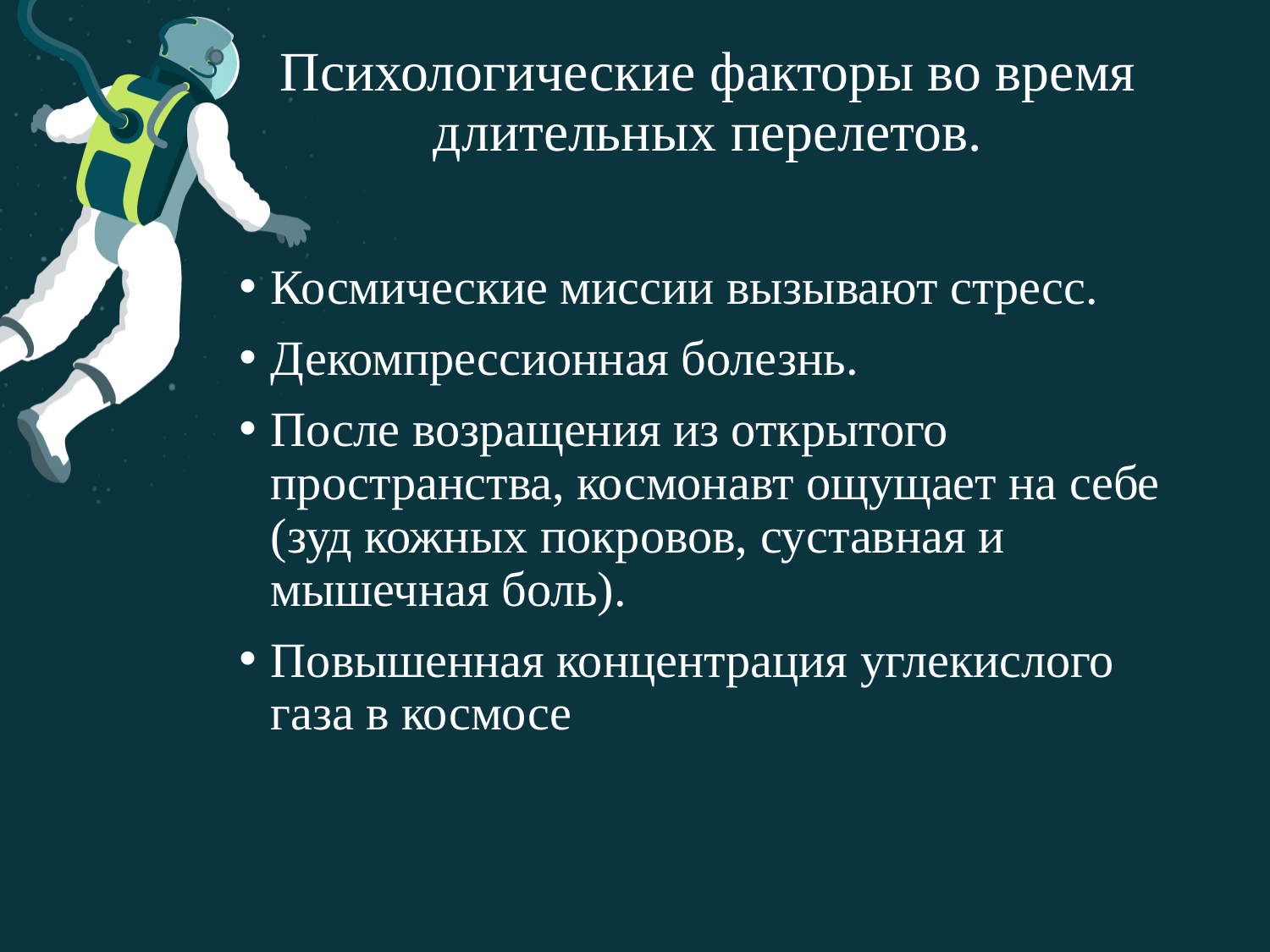

# Психологические факторы во время длительных перелетов.
Космические миссии вызывают стресс.
Декомпрессионная болезнь.
После возращения из открытого пространства, космонавт ощущает на себе (зуд кожных покровов, суставная и мышечная боль).
Повышенная концентрация углекислого газа в космосе